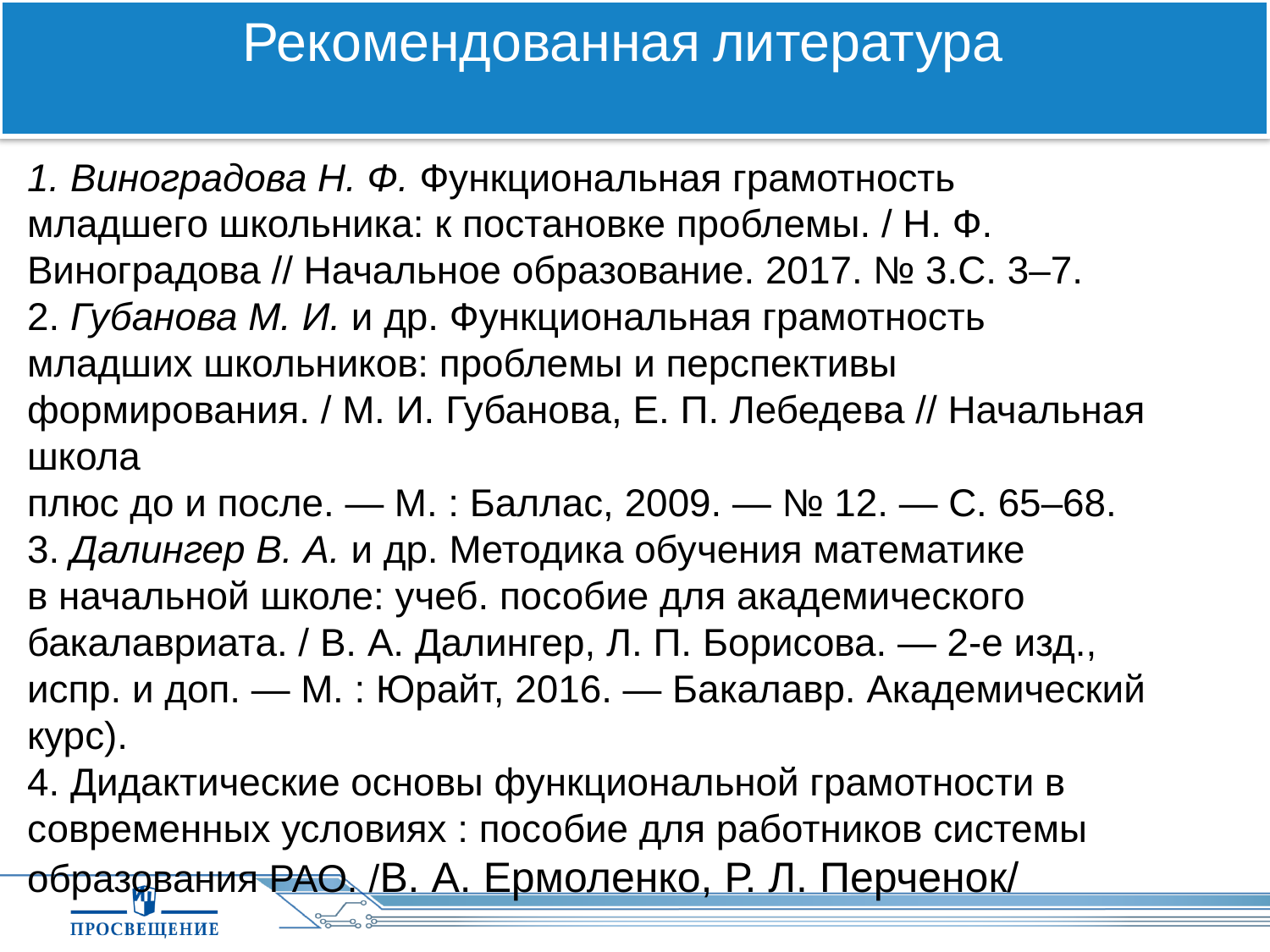

Рекомендованная литература
1. Виноградова Н. Ф. Функциональная грамотность
младшего школьника: к постановке проблемы. / Н. Ф. Виноградова // Начальное образование. 2017. № 3.С. 3–7.
2. Губанова М. И. и др. Функциональная грамотность
младших школьников: проблемы и перспективы формирования. / М. И. Губанова, Е. П. Лебедева // Начальная школа
плюс до и после. — М. : Баллас, 2009. — № 12. — С. 65–68.
3. Далингер В. А. и др. Методика обучения математике
в начальной школе: учеб. пособие для академического бакалавриата. / В. А. Далингер, Л. П. Борисова. — 2-е изд., испр. и доп. — М. : Юрайт, 2016. — Бакалавр. Академический курс).
4. Дидактические основы функциональной грамотности в современных условиях : пособие для работников системы образования РАО. /В. А. Ермоленко, Р. Л. Перченок/